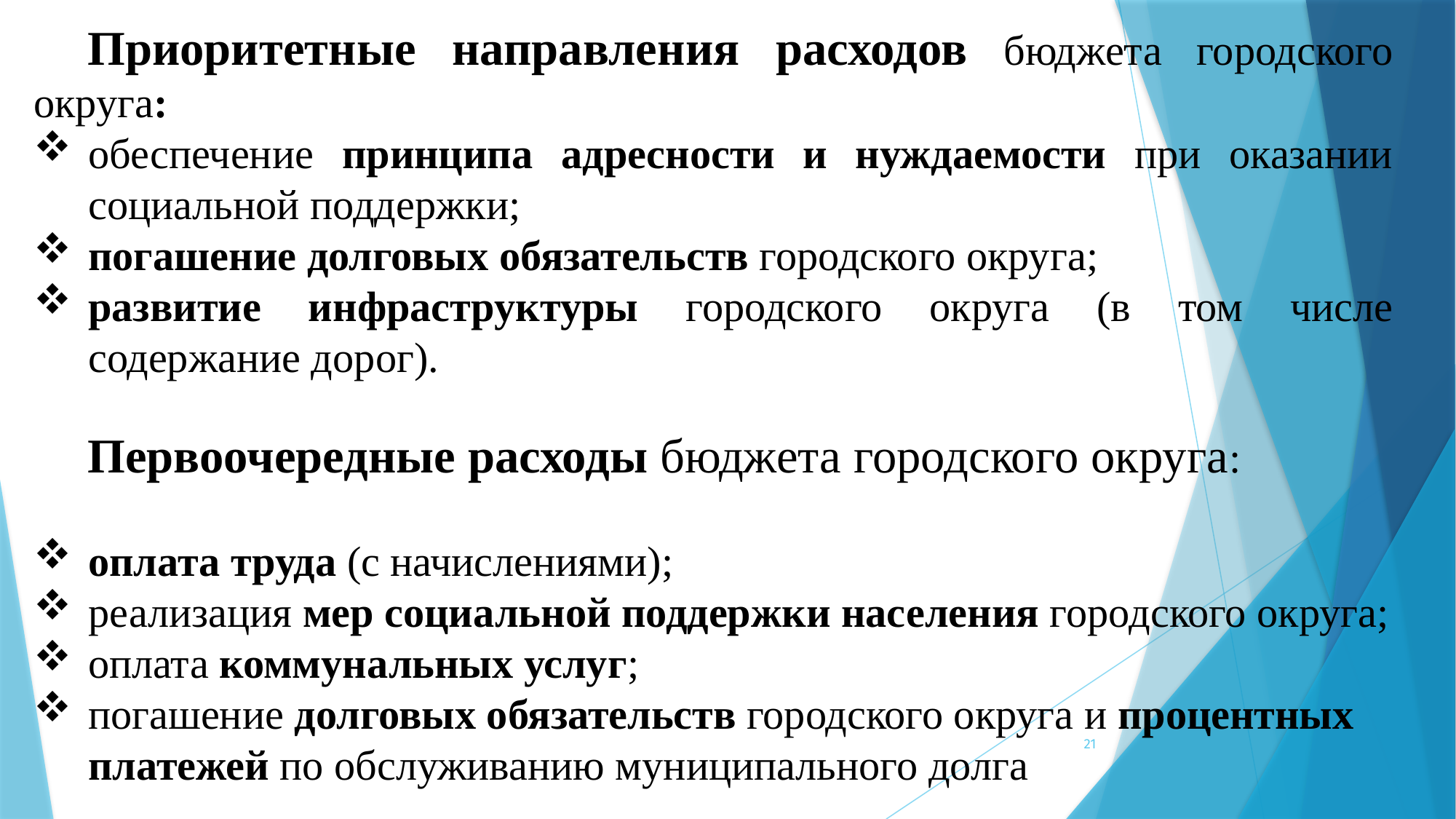

Приоритетные направления расходов бюджета городского округа:
обеспечение принципа адресности и нуждаемости при оказании социальной поддержки;
погашение долговых обязательств городского округа;
развитие инфраструктуры городского округа (в том числе содержание дорог).

Первоочередные расходы бюджета городского округа:

оплата труда (с начислениями);
реализация мер социальной поддержки населения городского округа;
оплата коммунальных услуг;
погашение долговых обязательств городского округа и процентных платежей по обслуживанию муниципального долга
21